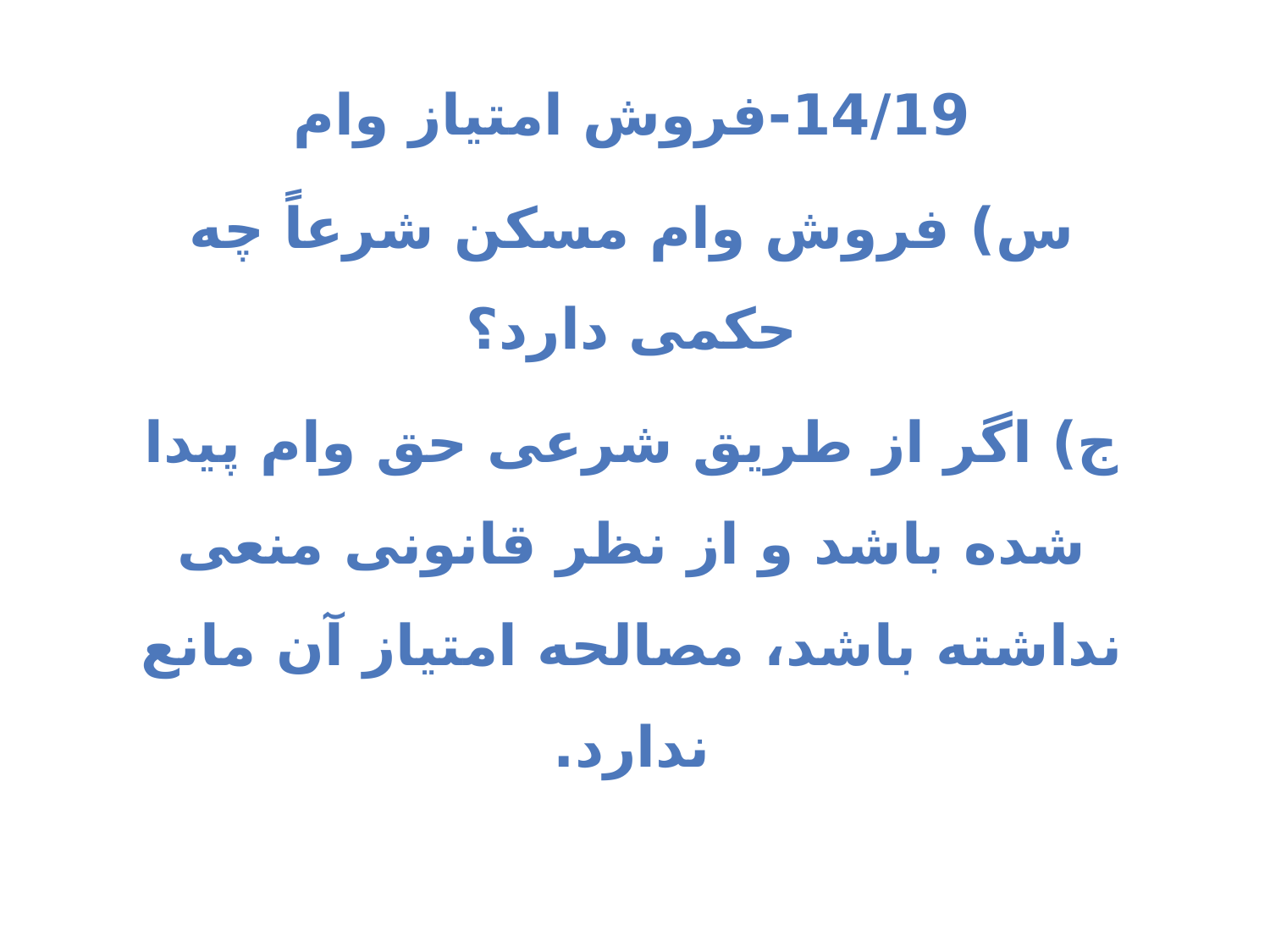

14/19-فروش امتیاز وام
س) فروش وام مسکن شرعاً چه حکمی دارد؟
ج) اگر از طريق شرعى حق وام پيدا شده باشد و از نظر قانونى منعى نداشته باشد، مصالحه امتياز آن مانع ندارد.